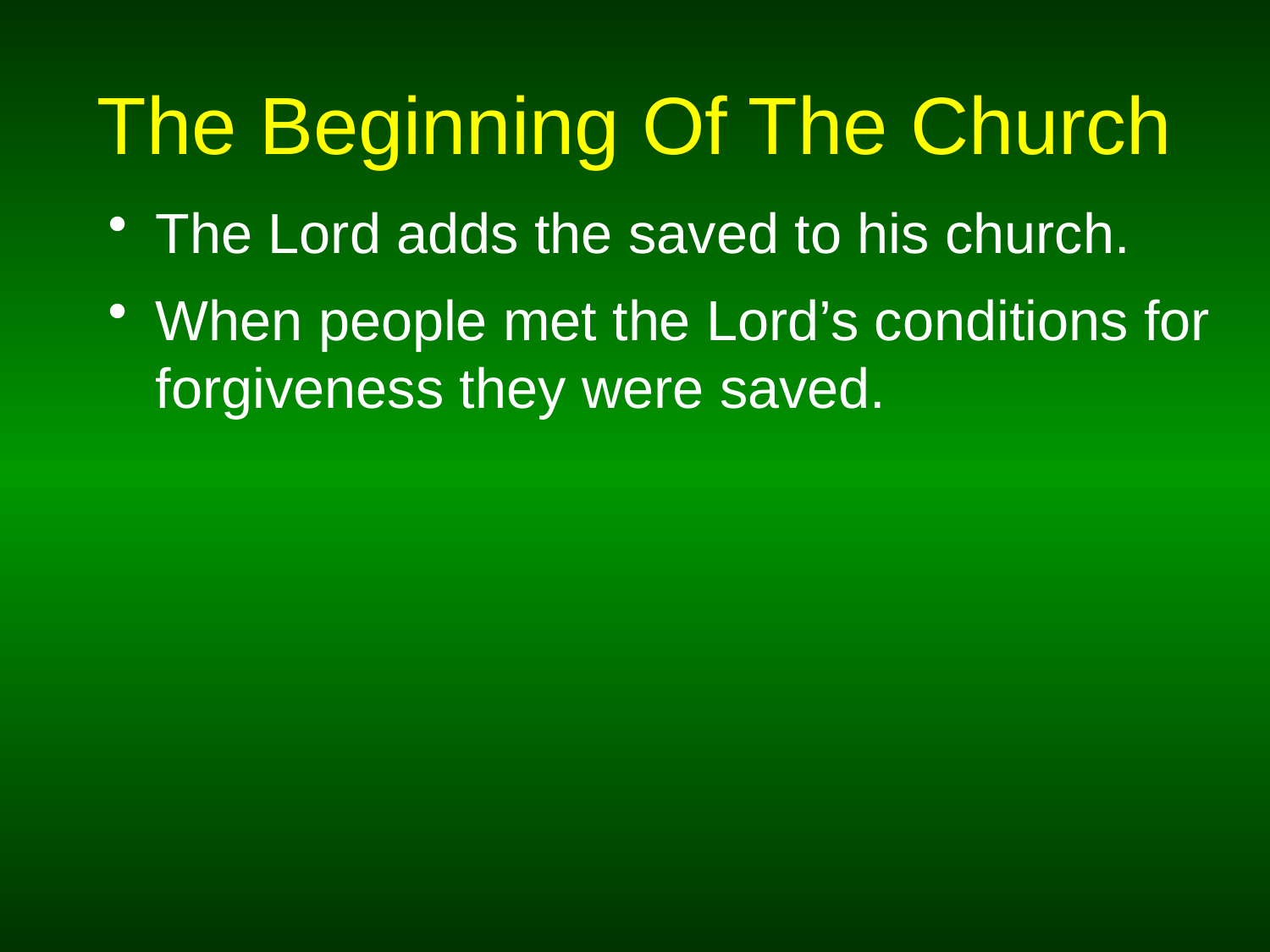

# The Beginning Of The Church
The Lord adds the saved to his church.
When people met the Lord’s conditions for forgiveness they were saved.